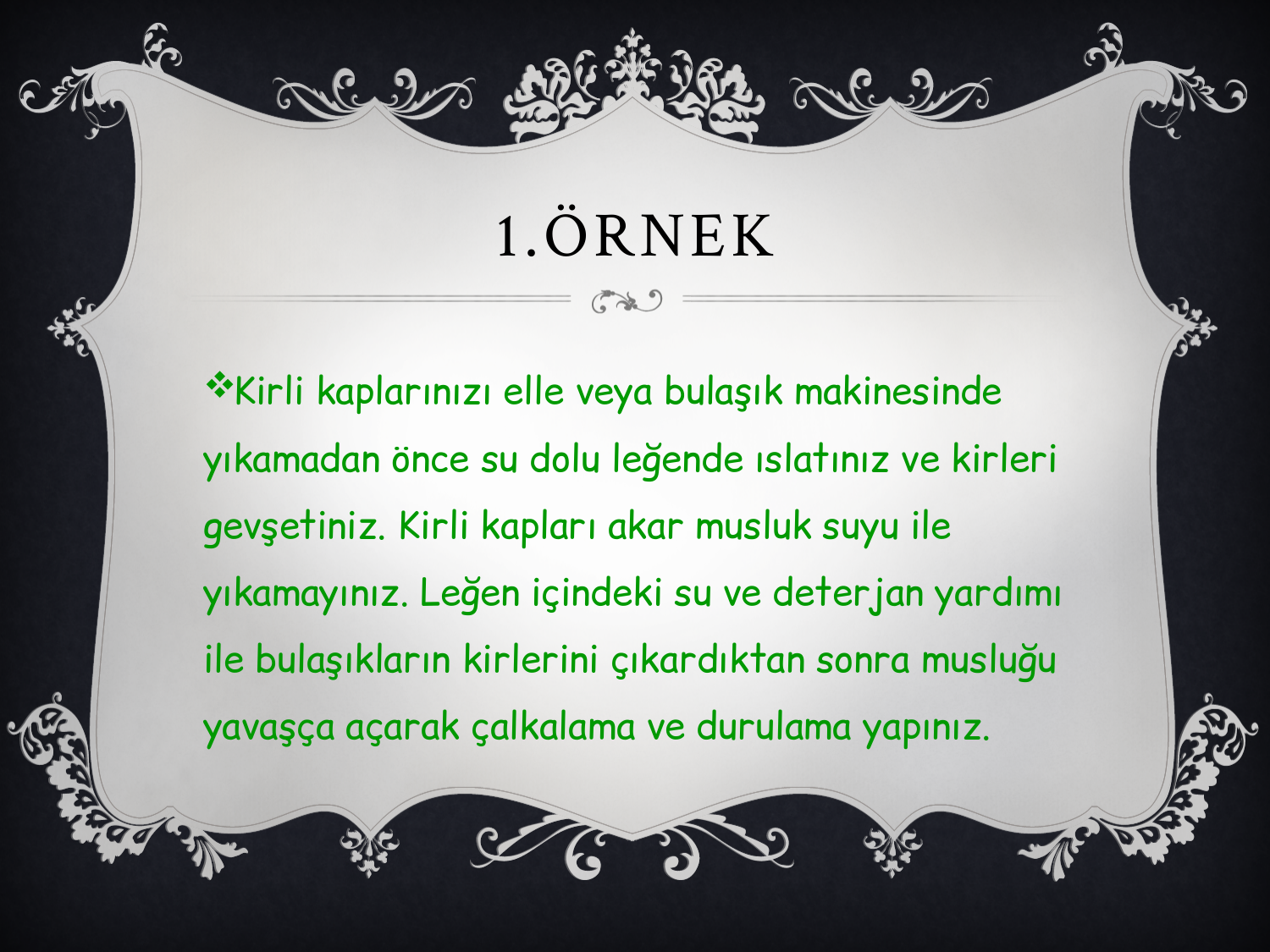

# 1.örnek
Kirli kaplarınızı elle veya bulaşık makinesinde yıkamadan önce su dolu leğende ıslatınız ve kirleri gevşetiniz. Kirli kapları akar musluk suyu ile yıkamayınız. Leğen içindeki su ve deterjan yardımı ile bulaşıkların kirlerini çıkardıktan sonra musluğu yavaşça açarak çalkalama ve durulama yapınız.